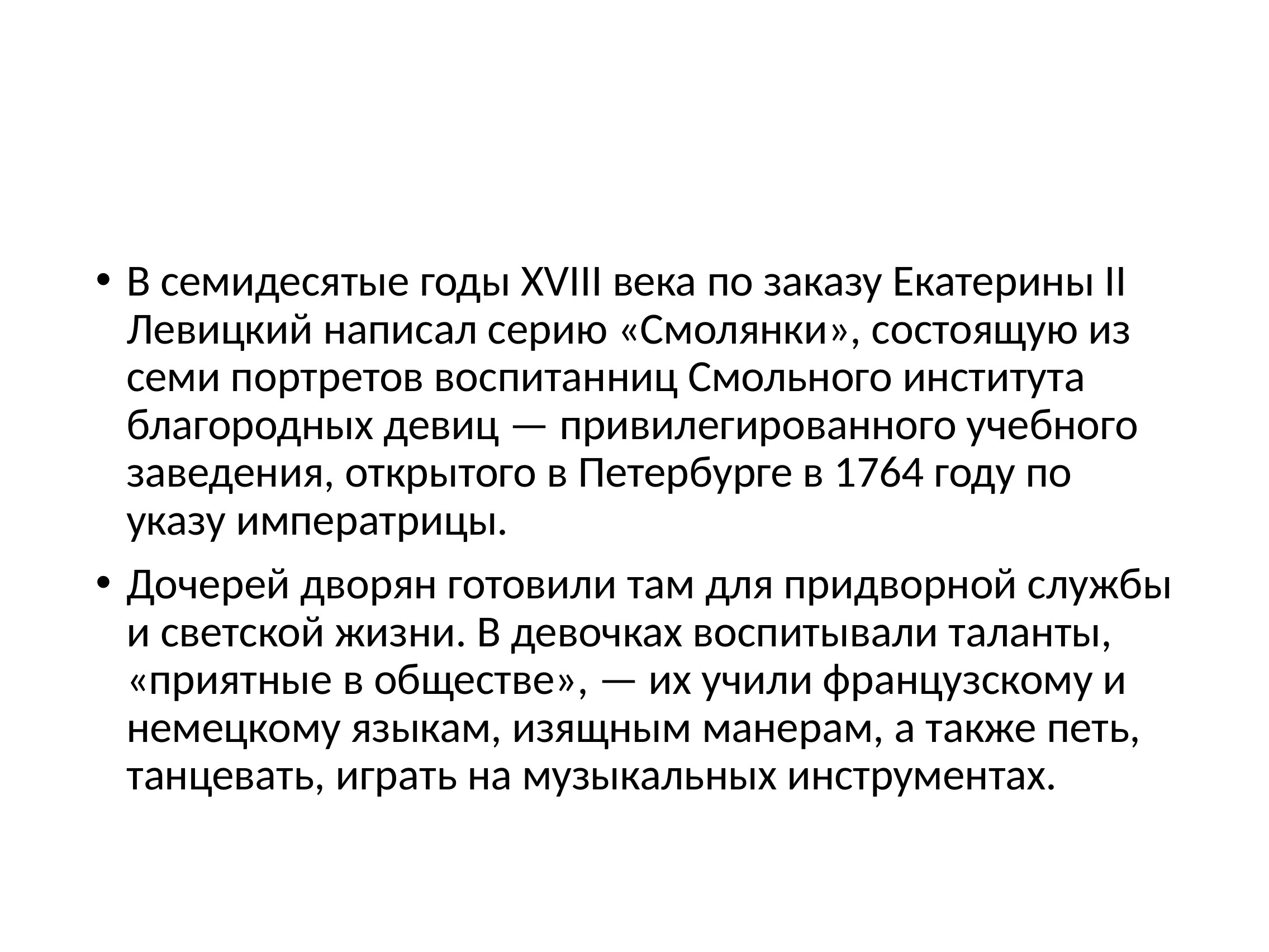

#
В семидесятые годы XVIII века по заказу Екатерины II Левицкий написал серию «Смолянки», состоящую из семи портретов воспитанниц Смольного института благородных девиц — привилегированного учебного заведения, открытого в Петербурге в 1764 году по указу императрицы.
Дочерей дворян готовили там для придворной службы и светской жизни. В девочках воспитывали таланты, «приятные в обществе», — их учили французскому и немецкому языкам, изящным манерам, а также петь, танцевать, играть на музыкальных инструментах.